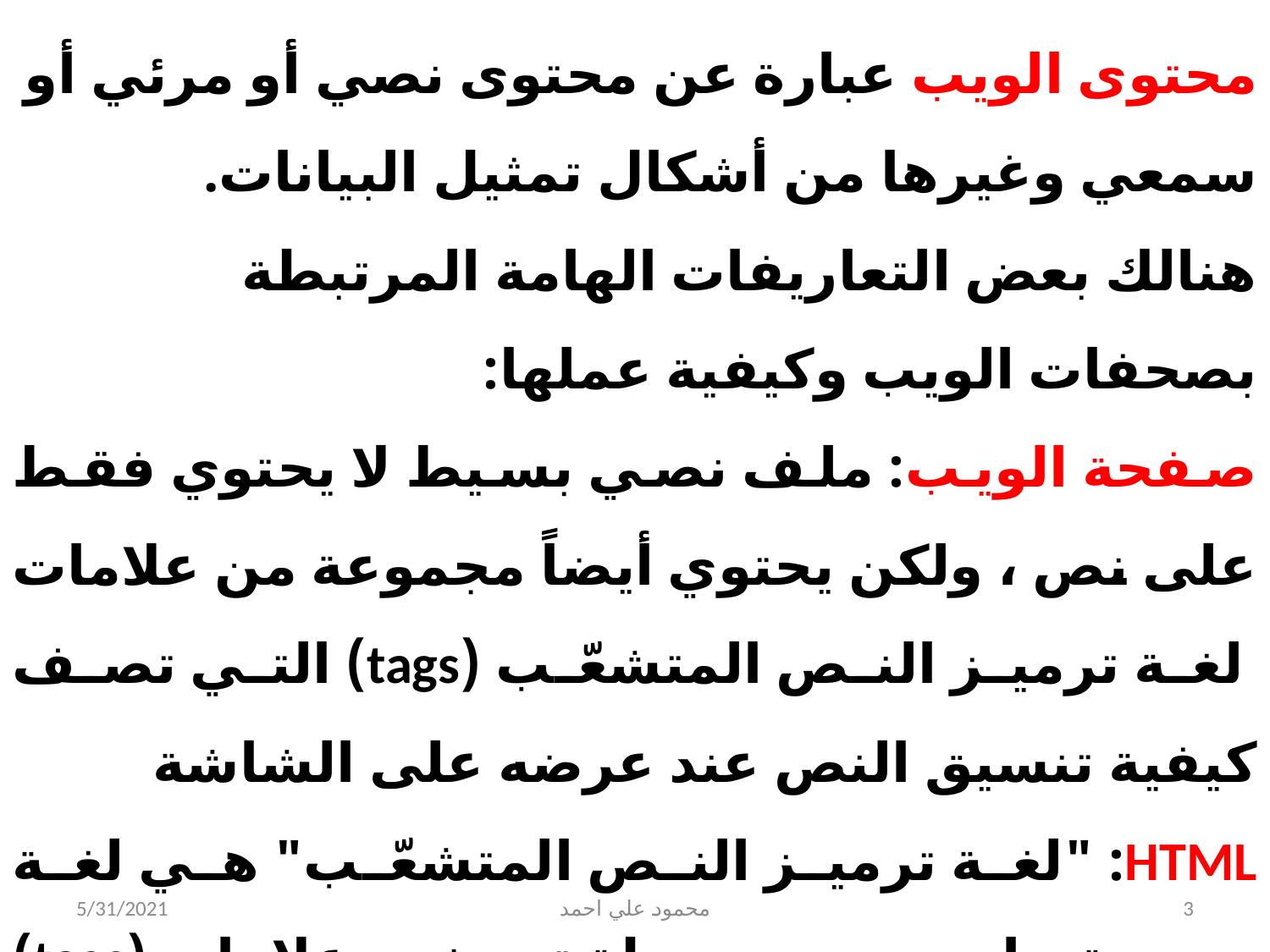

محتوى الويب عبارة عن محتوى نصي أو مرئي أو سمعي وغيرها من أشكال تمثيل البيانات.
هنالك بعض التعاريفات الهامة المرتبطة بصحفات الويب وكيفية عملها:
صفحة الويب: ملف نصي بسيط لا يحتوي فقط على نص ، ولكن يحتوي أيضاً مجموعة من علامات  لغة ترميز النص المتشعّب (tags) التي تصف كيفية تنسيق النص عند عرضه على الشاشة
HTML: "لغة ترميز النص المتشعّب" هي لغة برمجة حاوسوب بسيطة تسخدم علامات (tags) تصف كيفية تنسيق محتوى الصفحة
5/31/2021
محمود علي احمد
3